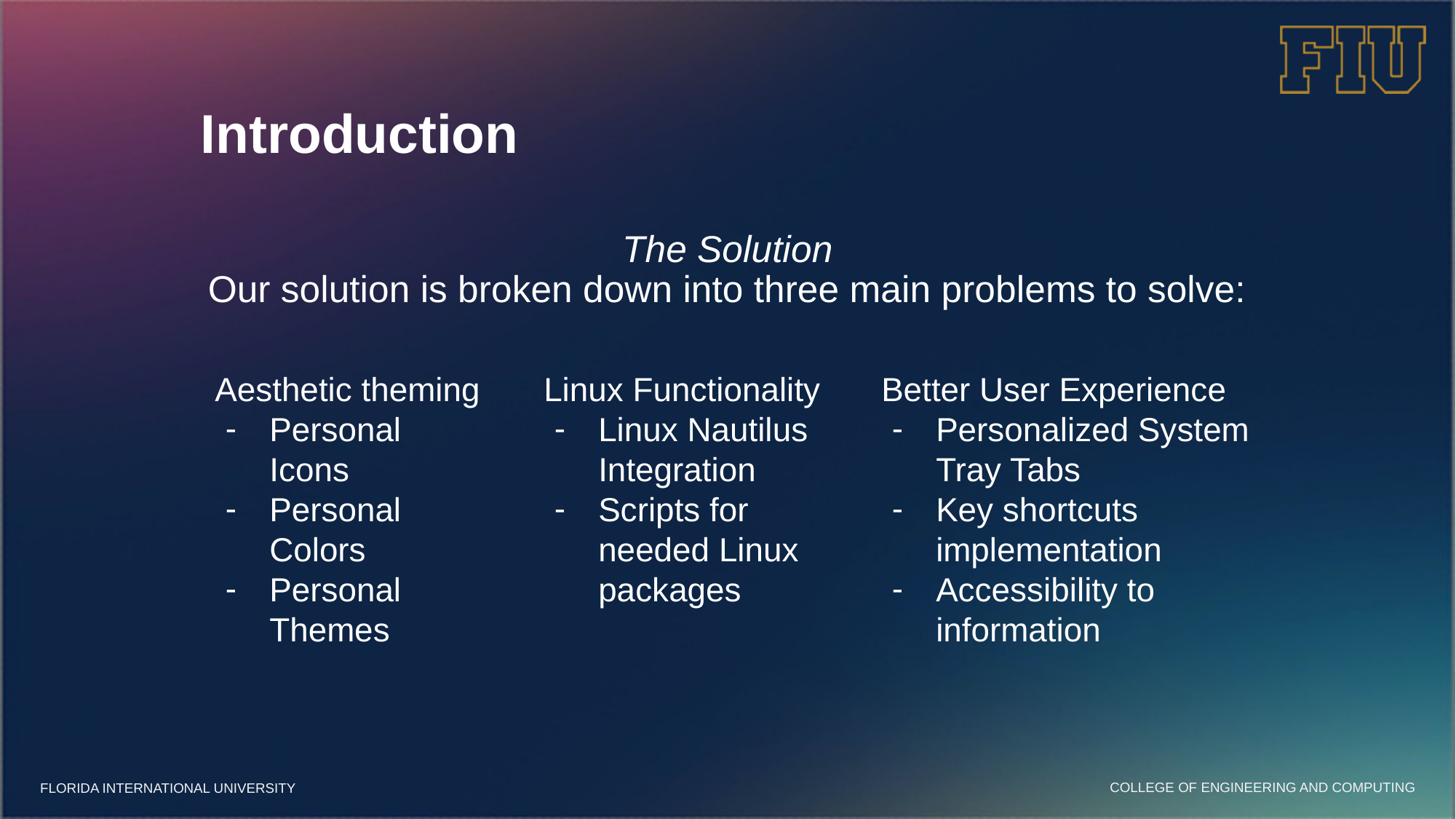

# Introduction
The Solution
Our solution is broken down into three main problems to solve:
Aesthetic theming
Personal Icons
Personal Colors
Personal Themes
Linux Functionality
Linux Nautilus Integration
Scripts for needed Linux packages
Better User Experience
Personalized System Tray Tabs
Key shortcuts implementation
Accessibility to information